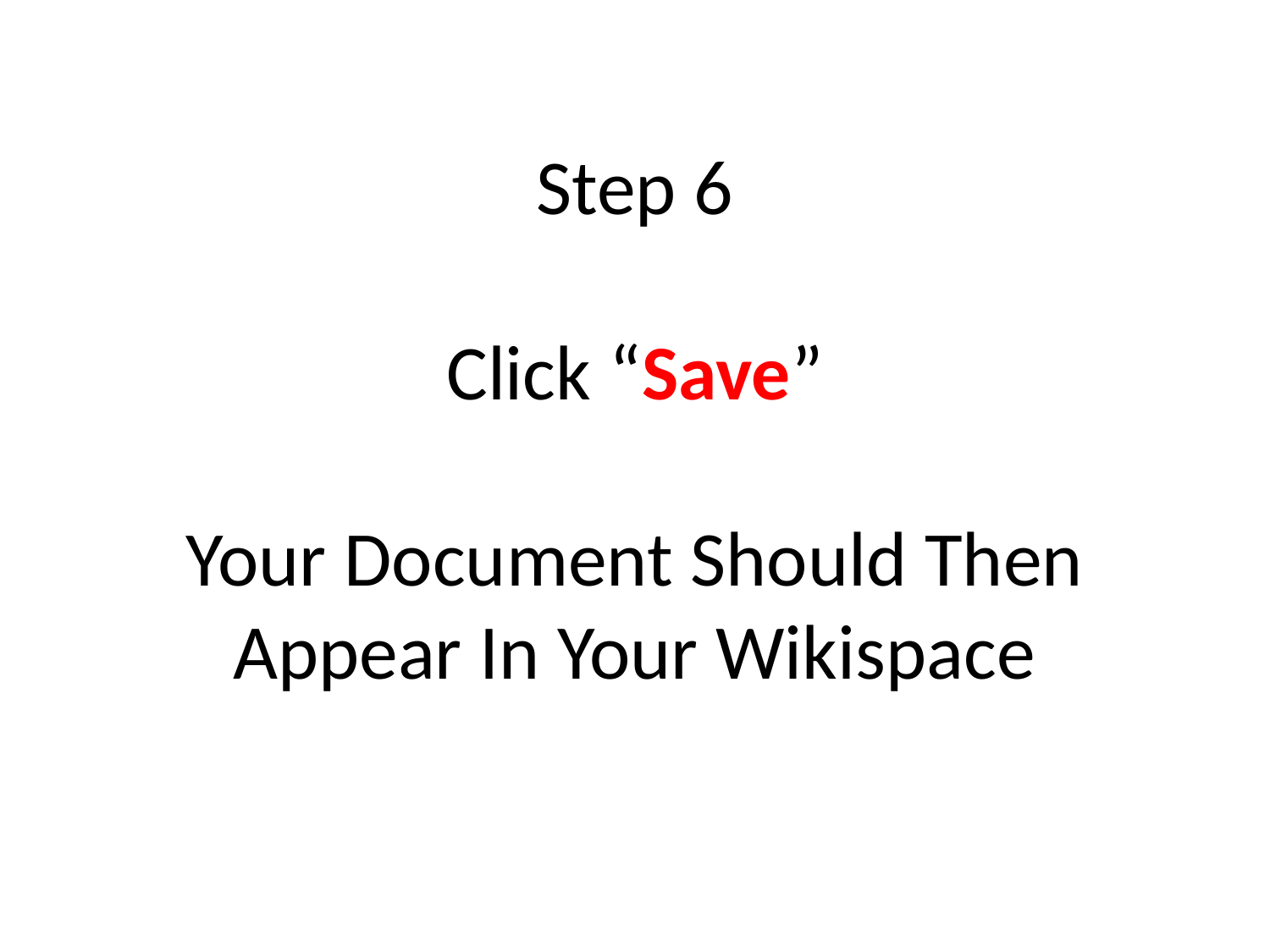

# Step 6 Click “Save” Your Document Should Then Appear In Your Wikispace